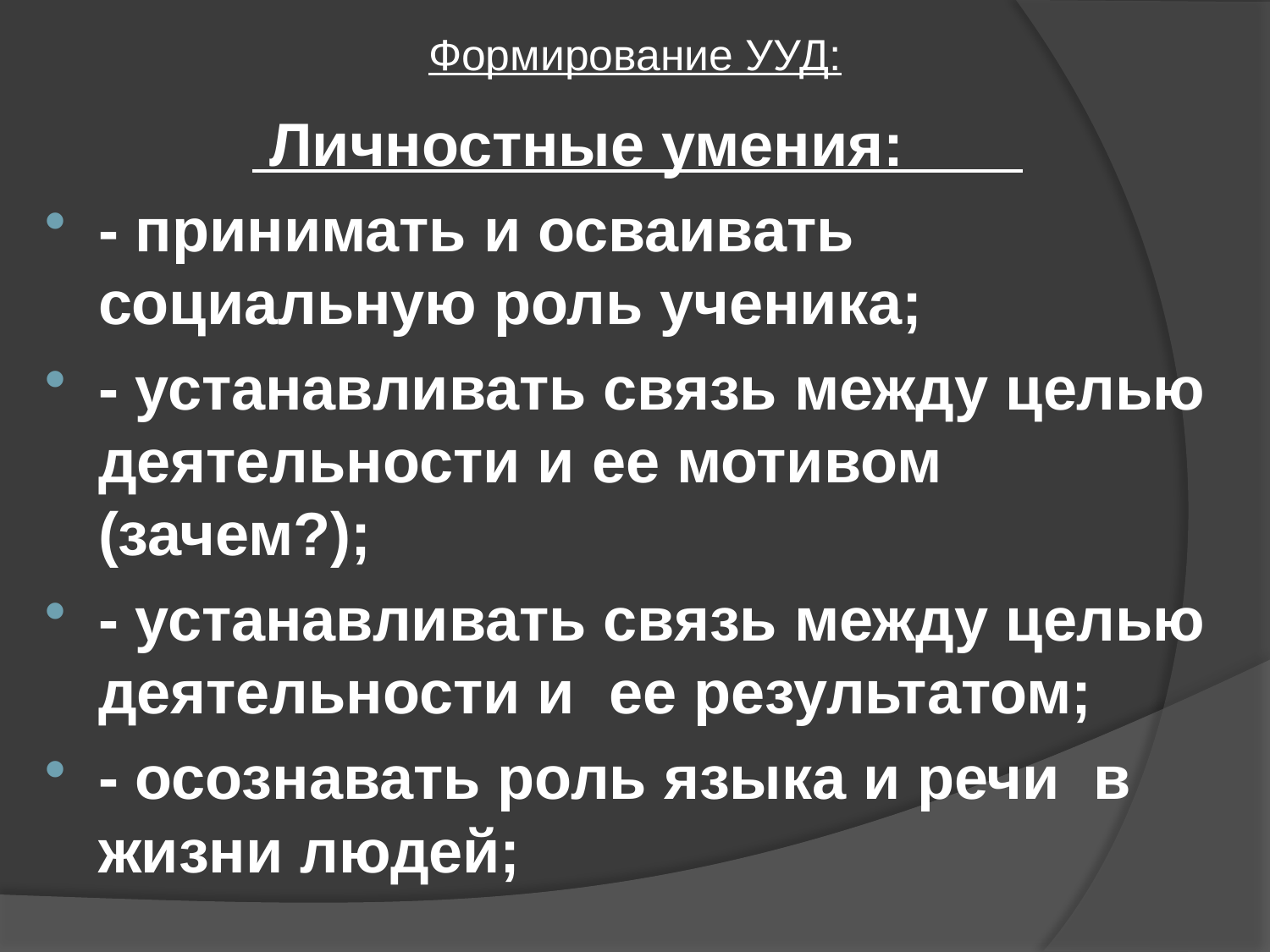

# Формирование УУД:
 Личностные умения:
- принимать и осваивать социальную роль ученика;
- устанавливать связь между целью деятельности и ее мотивом (зачем?);
- устанавливать связь между целью деятельности и  ее результатом;
- осознавать роль языка и речи  в жизни людей;